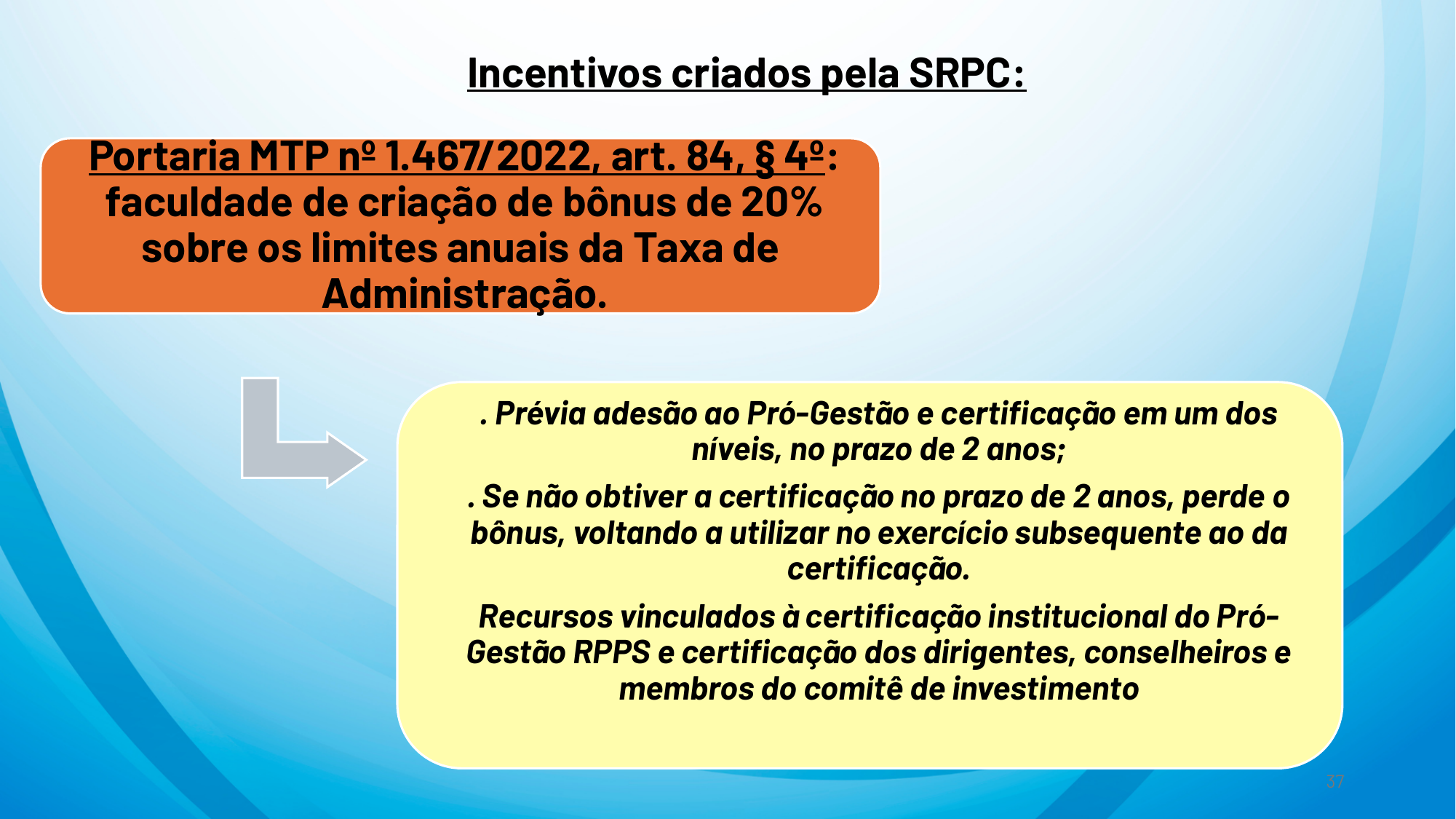

Incentivos criados pela SRPC:
Portaria MTP nº 1.467/2022, art. 84, § 4º: faculdade de criação de bônus de 20% sobre os limites anuais da Taxa de  Administração.
. Prévia adesão ao Pró-Gestão e certificação em um dos níveis, no prazo de 2 anos;
. Se não obtiver a certificação no prazo de 2 anos, perde o bônus, voltando a utilizar no exercício subsequente ao da certificação.
Recursos vinculados à certificação institucional do Pró-Gestão RPPS e certificação dos dirigentes, conselheiros e membros do comitê de investimento

37